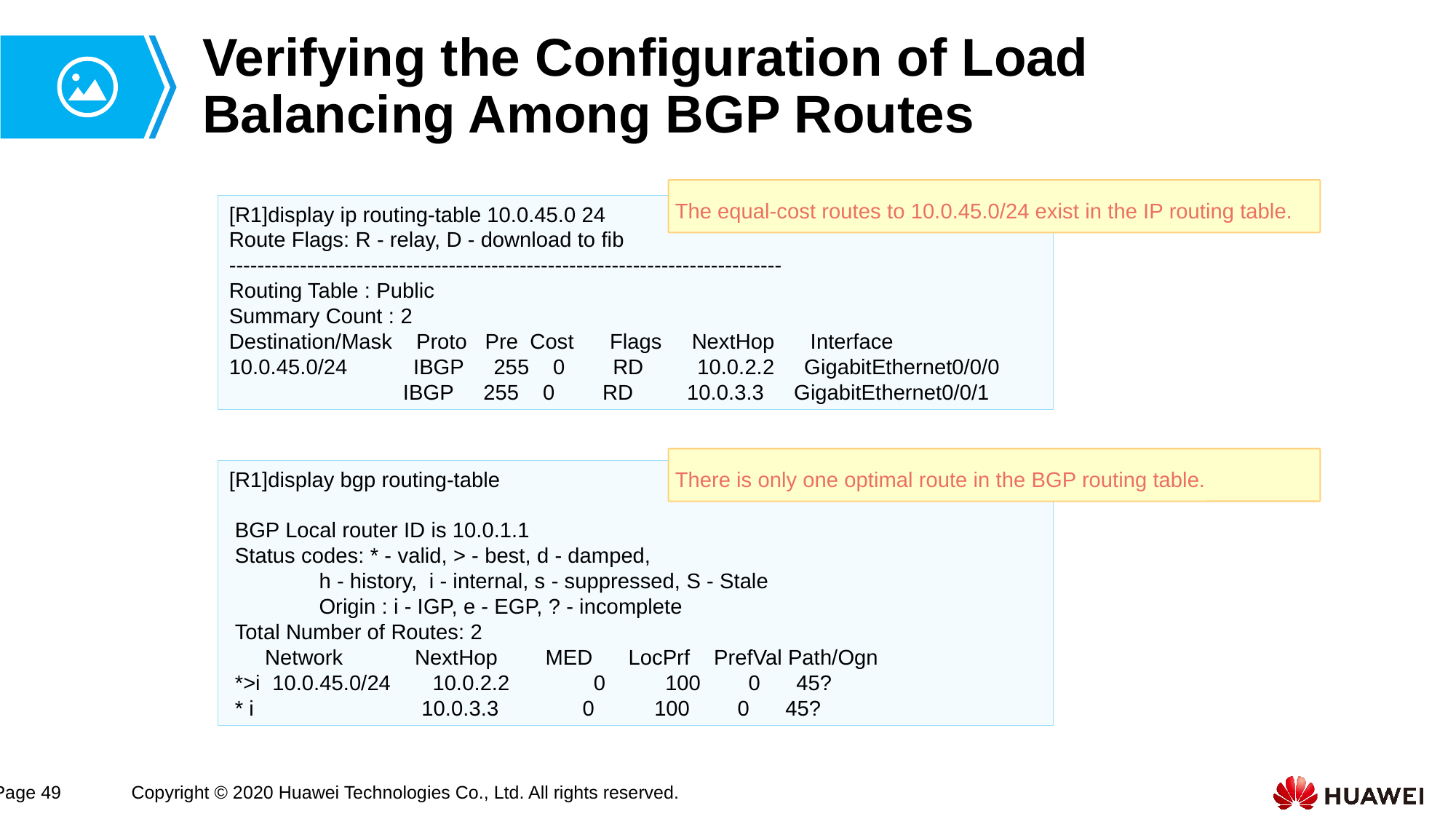

# Verifying the Configuration of Load Balancing Among BGP Routes
The equal-cost routes to 10.0.45.0/24 exist in the IP routing table.
[R1]display ip routing-table 10.0.45.0 24
Route Flags: R - relay, D - download to fib
------------------------------------------------------------------------------
Routing Table : Public
Summary Count : 2
Destination/Mask    Proto   Pre  Cost      Flags     NextHop      Interface
10.0.45.0/24           IBGP     255    0        RD         10.0.2.2     GigabitEthernet0/0/0
                             IBGP     255    0        RD         10.0.3.3     GigabitEthernet0/0/1
There is only one optimal route in the BGP routing table.
[R1]display bgp routing-table

 BGP Local router ID is 10.0.1.1
 Status codes: * - valid, > - best, d - damped,
               h - history,  i - internal, s - suppressed, S - Stale
               Origin : i - IGP, e - EGP, ? - incomplete
 Total Number of Routes: 2
      Network            NextHop        MED      LocPrf    PrefVal Path/Ogn
 *>i  10.0.45.0/24       10.0.2.2              0          100        0      45?
 * i                            10.0.3.3              0          100        0      45?